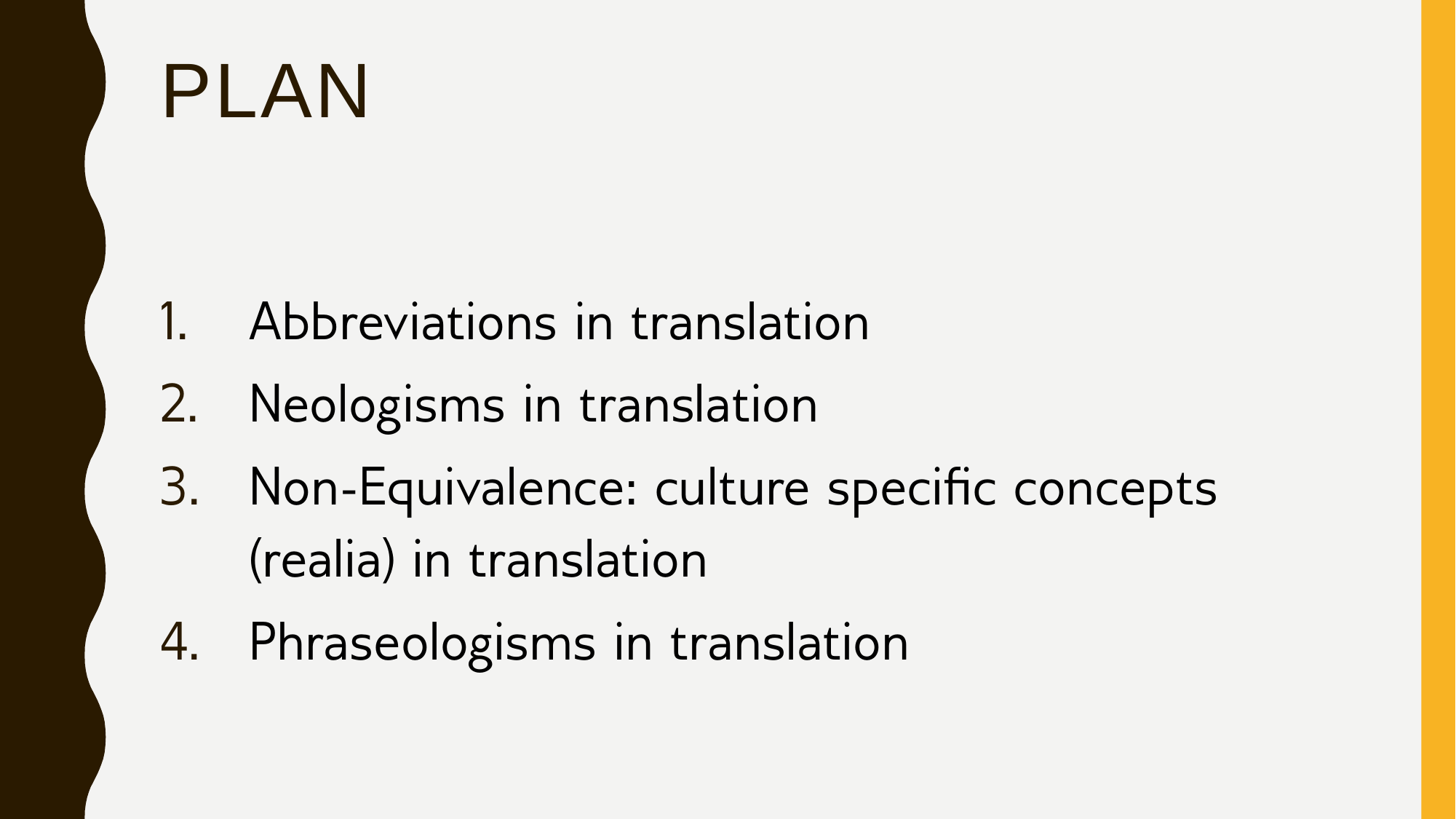

# PLAN
Abbreviations in translation
Neologisms in translation
Non-Equivalence: culture specific concepts (realia) in translation
Phraseologisms in translation